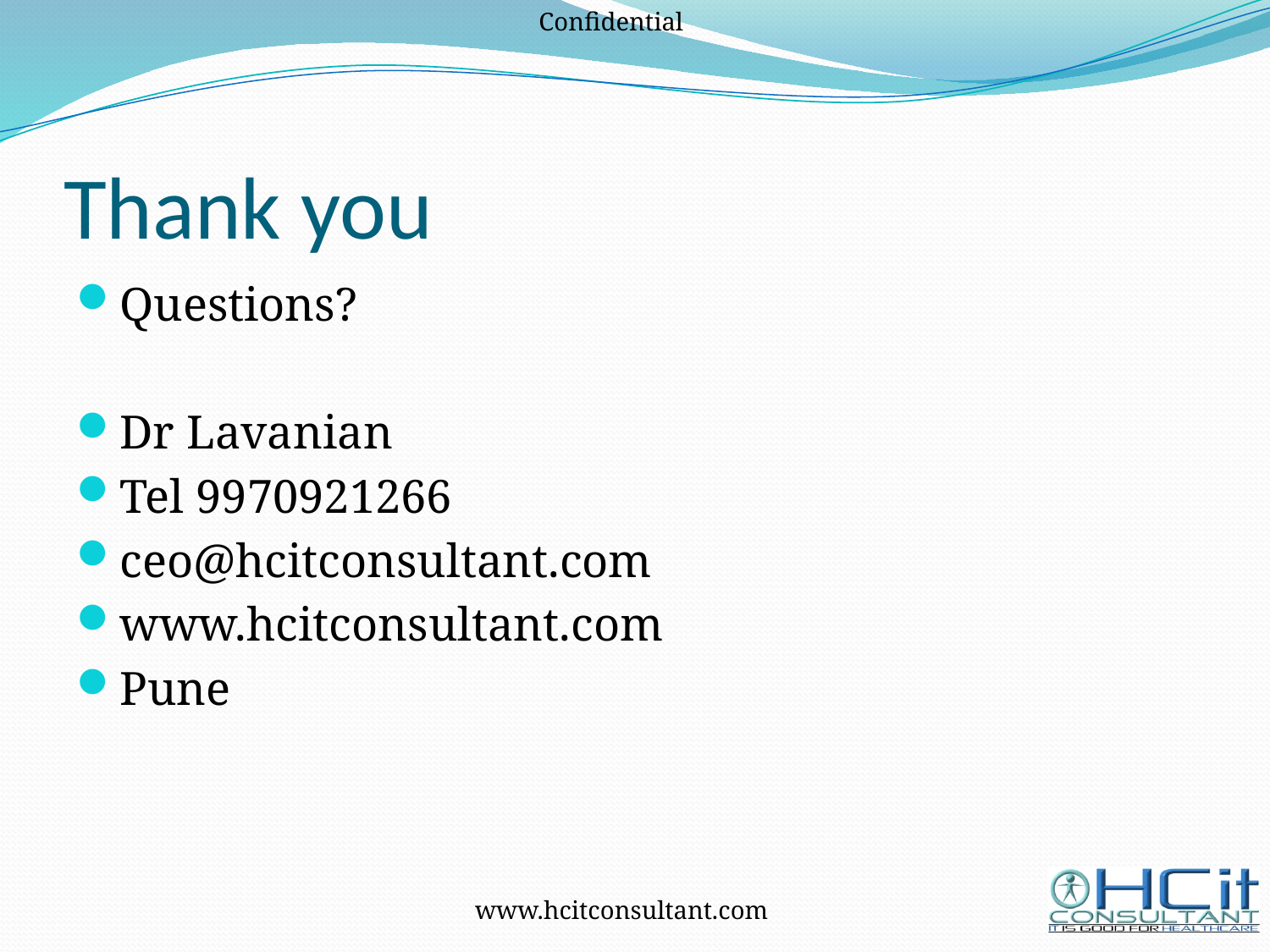

# Thank you
Questions?

Dr Lavanian
Tel 9970921266
ceo@hcitconsultant.com
www.hcitconsultant.com
Pune

24